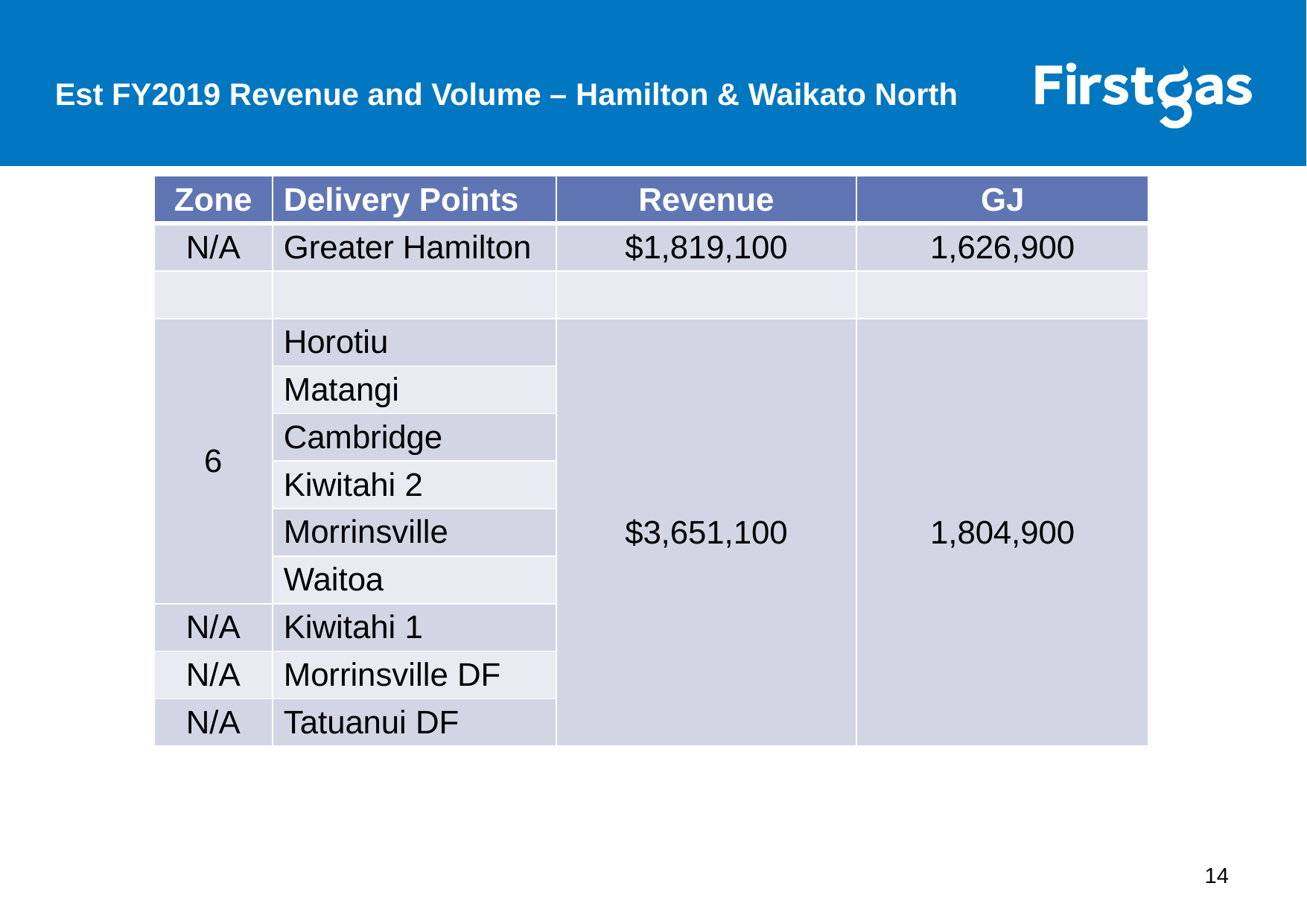

Est FY2019 Revenue and Volume – Hamilton & Waikato North
| Zone | Delivery Points | Revenue | GJ |
| --- | --- | --- | --- |
| N/A | Greater Hamilton | $1,819,100 | 1,626,900 |
|  |  |  |  |
| 6 | Horotiu | $3,651,100 | 1,804,900 |
|  | Matangi |  |  |
|  | Cambridge |  |  |
|  | Kiwitahi 2 |  |  |
|  | Morrinsville |  |  |
|  | Waitoa |  |  |
| N/A | Kiwitahi 1 |  |  |
| N/A | Morrinsville DF |  |  |
| N/A | Tatuanui DF |  |  |
14